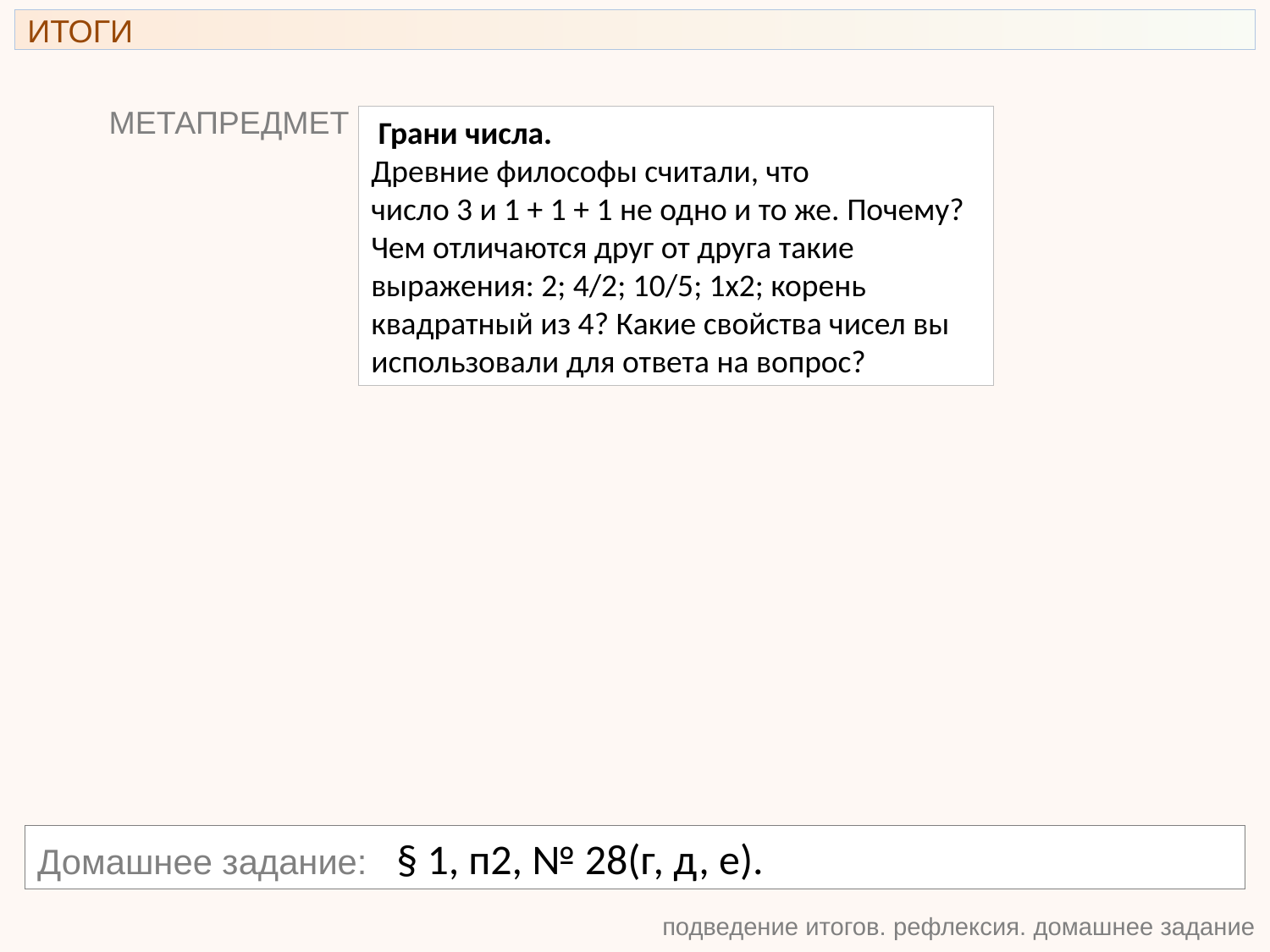

ИТОГИ
МЕТАПРЕДМЕТ
 Грани числа.
Древние философы считали, что
число 3 и 1 + 1 + 1 не одно и то же. Почему? Чем отличаются друг от друга такие выражения: 2; 4/2; 10/5; 1х2; корень квадратный из 4? Какие свойства чисел вы использовали для ответа на вопрос?
Домашнее задание:   § 1, п2, № 28(г, д, е).
подведение итогов. рефлексия. домашнее задание